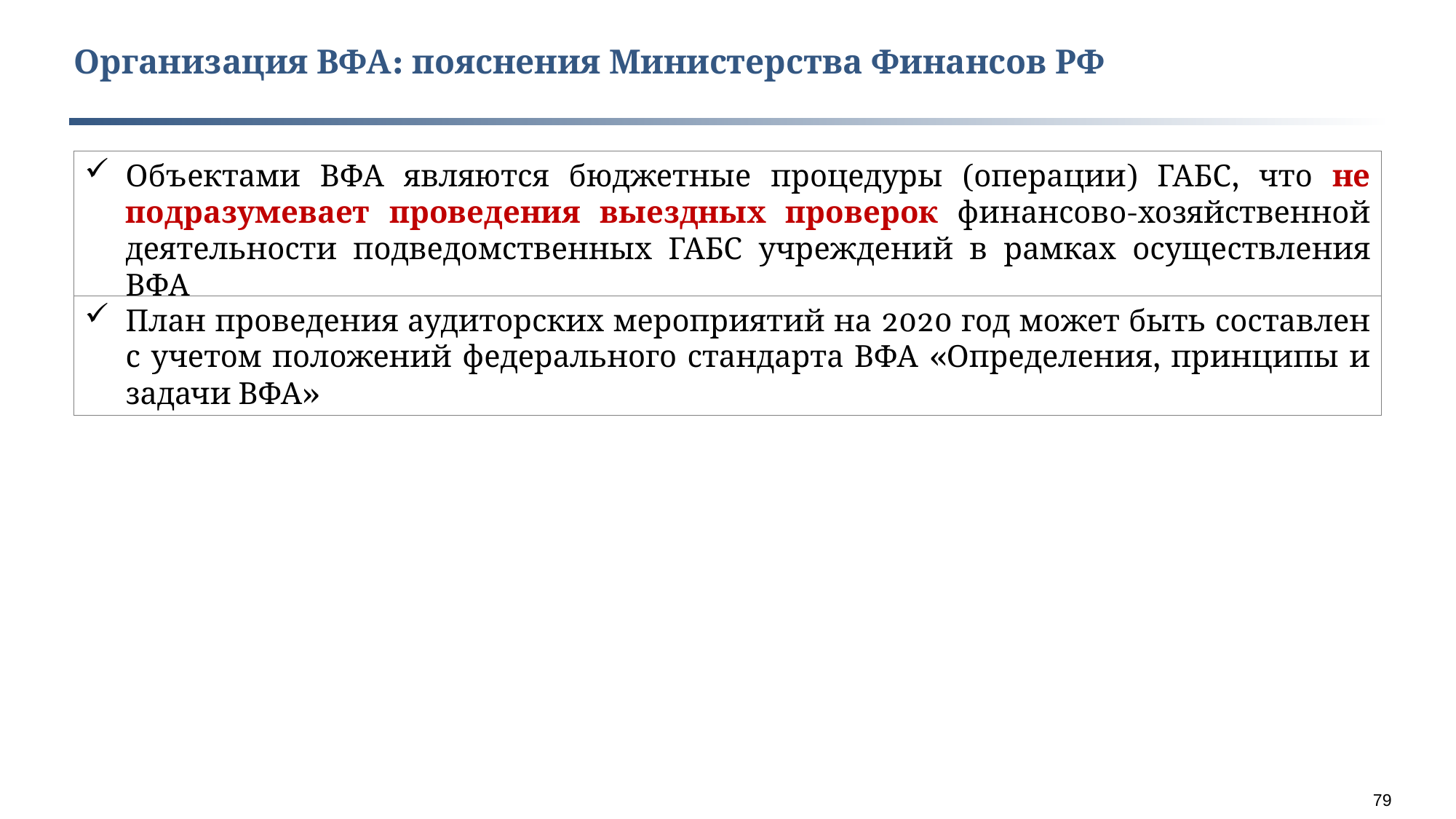

Организация ВФА: пояснения Министерства Финансов РФ
Объектами ВФА являются бюджетные процедуры (операции) ГАБС, что не подразумевает проведения выездных проверок финансово-хозяйственной деятельности подведомственных ГАБС учреждений в рамках осуществления ВФА
План проведения аудиторских мероприятий на 2020 год может быть составлен с учетом положений федерального стандарта ВФА «Определения, принципы и задачи ВФА»